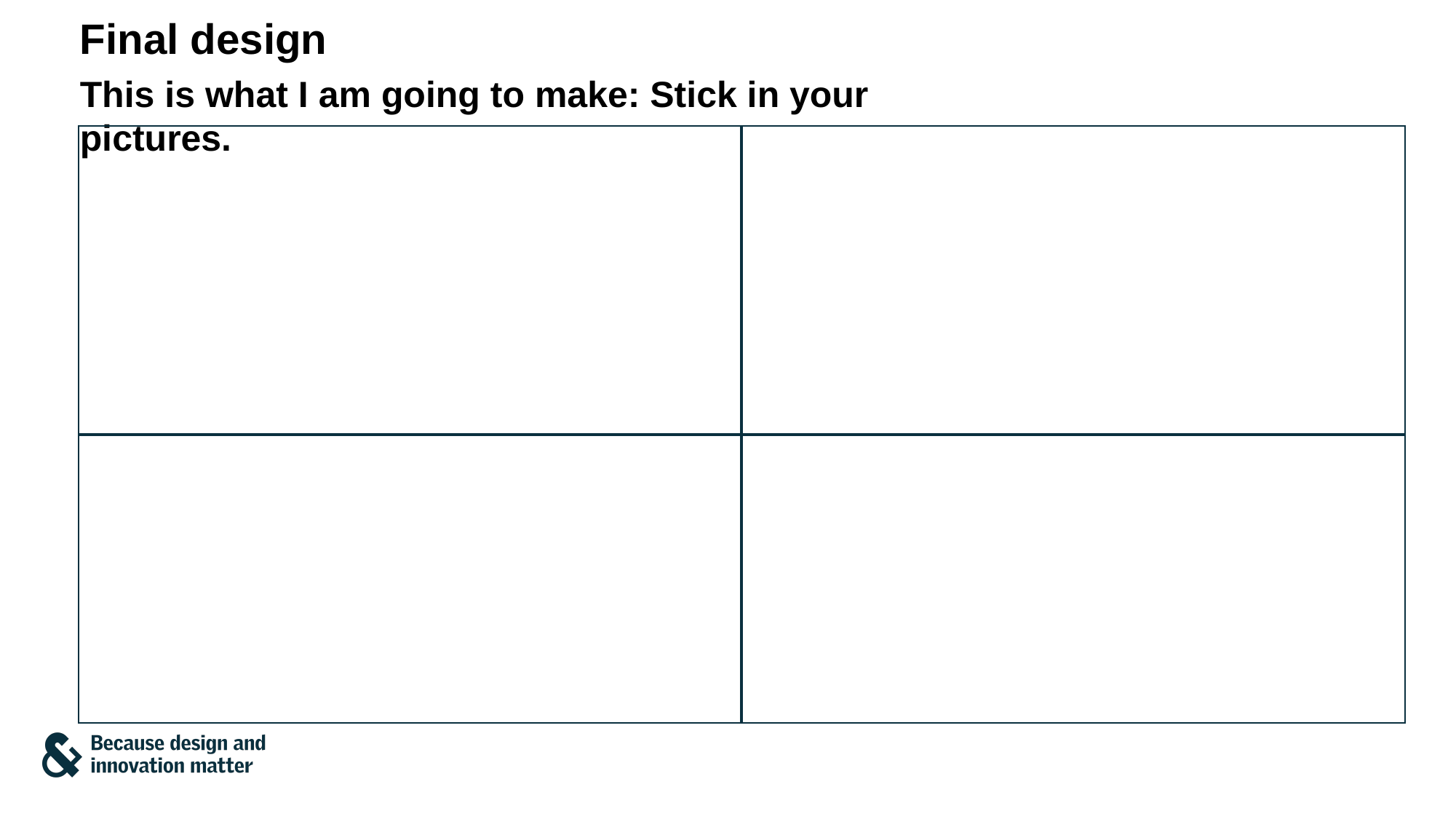

Final design
This is what I am going to make: Stick in your pictures.